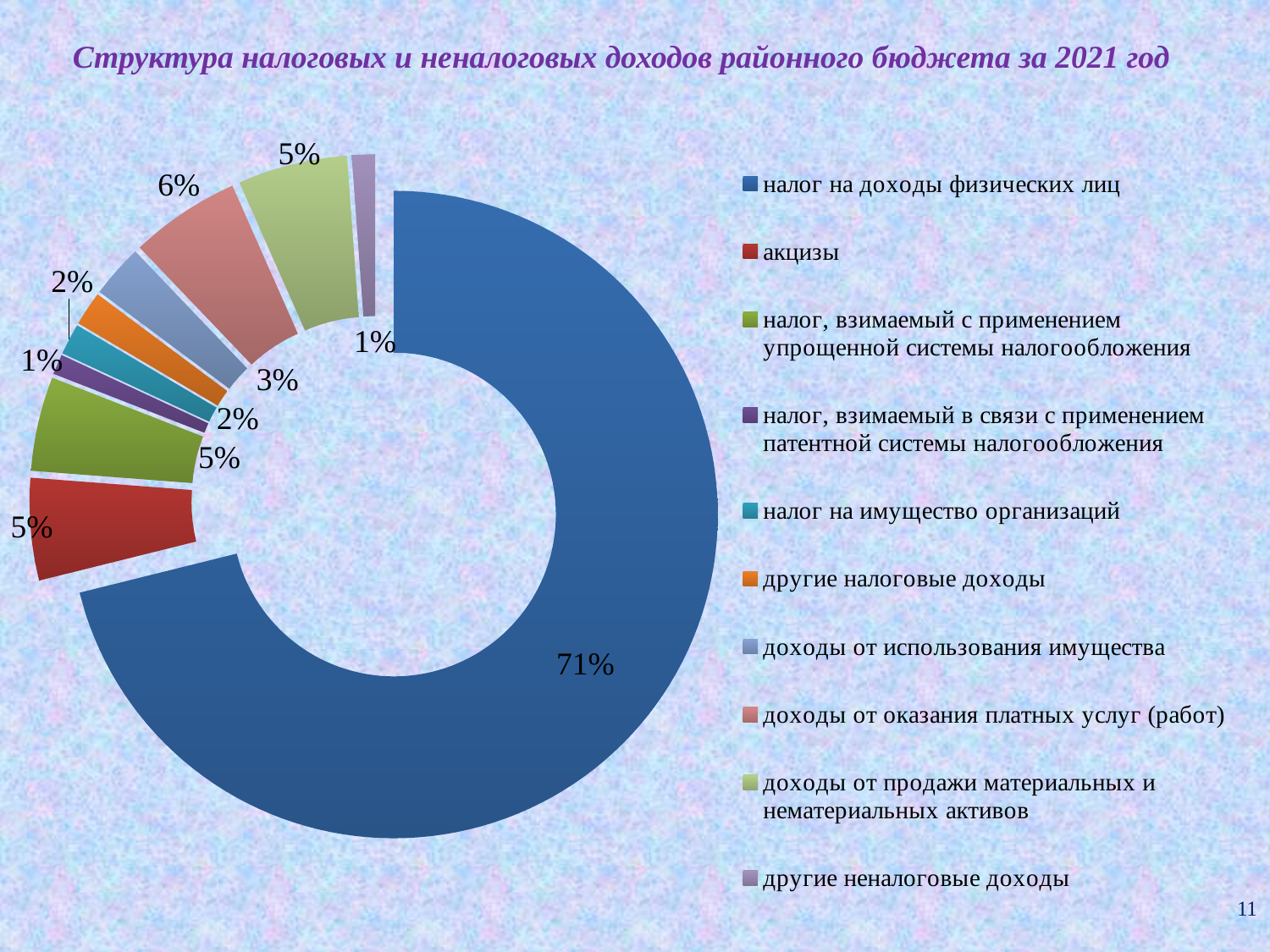

Структура налоговых и неналоговых доходов районного бюджета за 2021 год

### Chart

| Category | Столбец1 |
|---|---|
| налог на доходы физических лиц | 232.7 |
| акцизы | 16.7 |
| налог, взимаемый с применением упрощенной системы налогообложения | 15.4 |
| налог, взимаемый в связи с применением патентной системы налогообложения | 3.3 |
| налог на имущество организаций | 5.1 |
| другие налоговые доходы | 5.6 |
| доходы от использования имущества | 8.700000000000001 |
| доходы от оказания платных услуг (работ) | 18.0 |
| доходы от продажи материальных и нематериальных активов | 17.9 |
| другие неналоговые доходы | 3.8 |
11